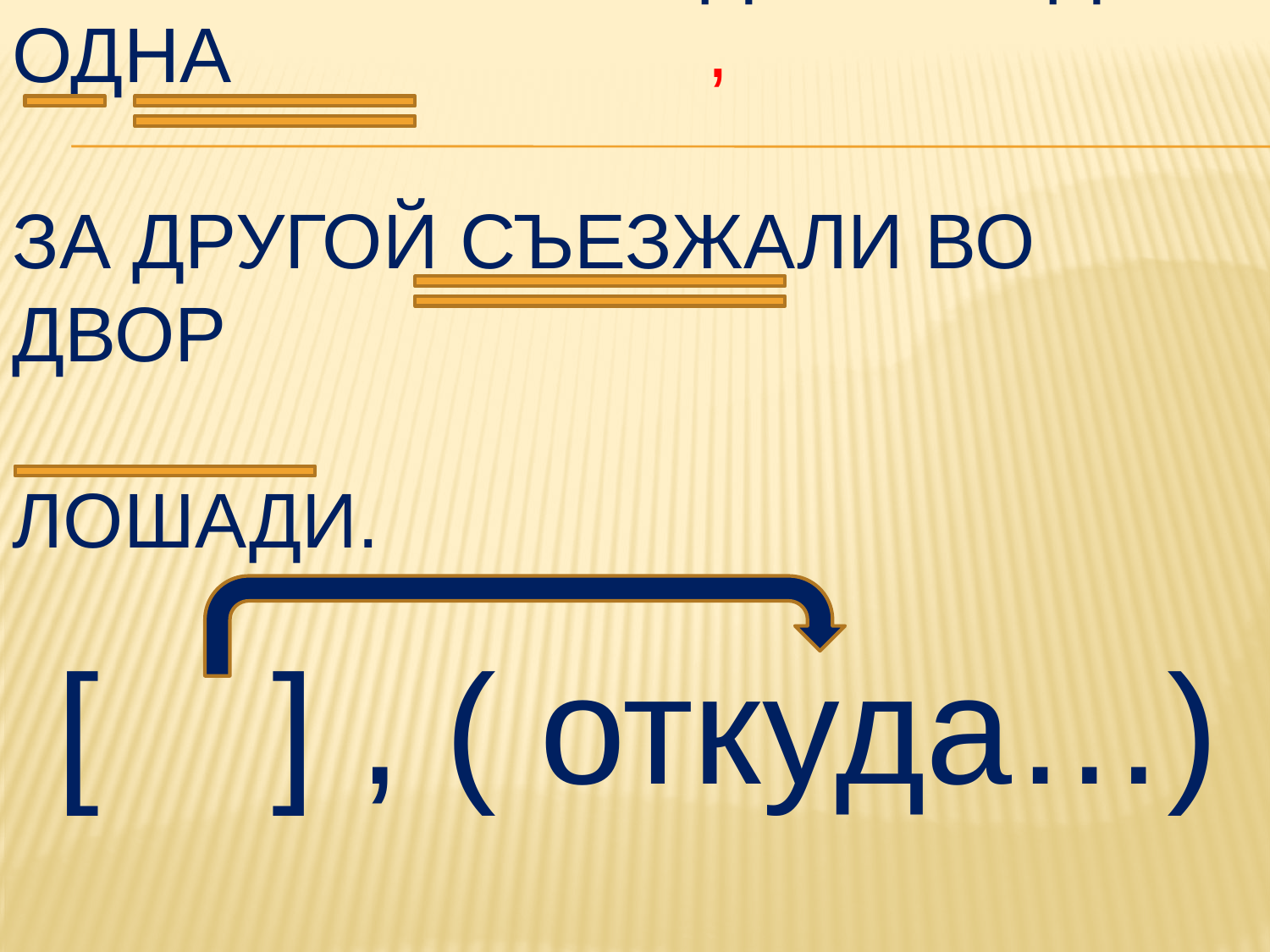

,
# Он выехал оттуда  откуда одна за другой съезжали во двор лошади.

[    ] , ( откуда…)